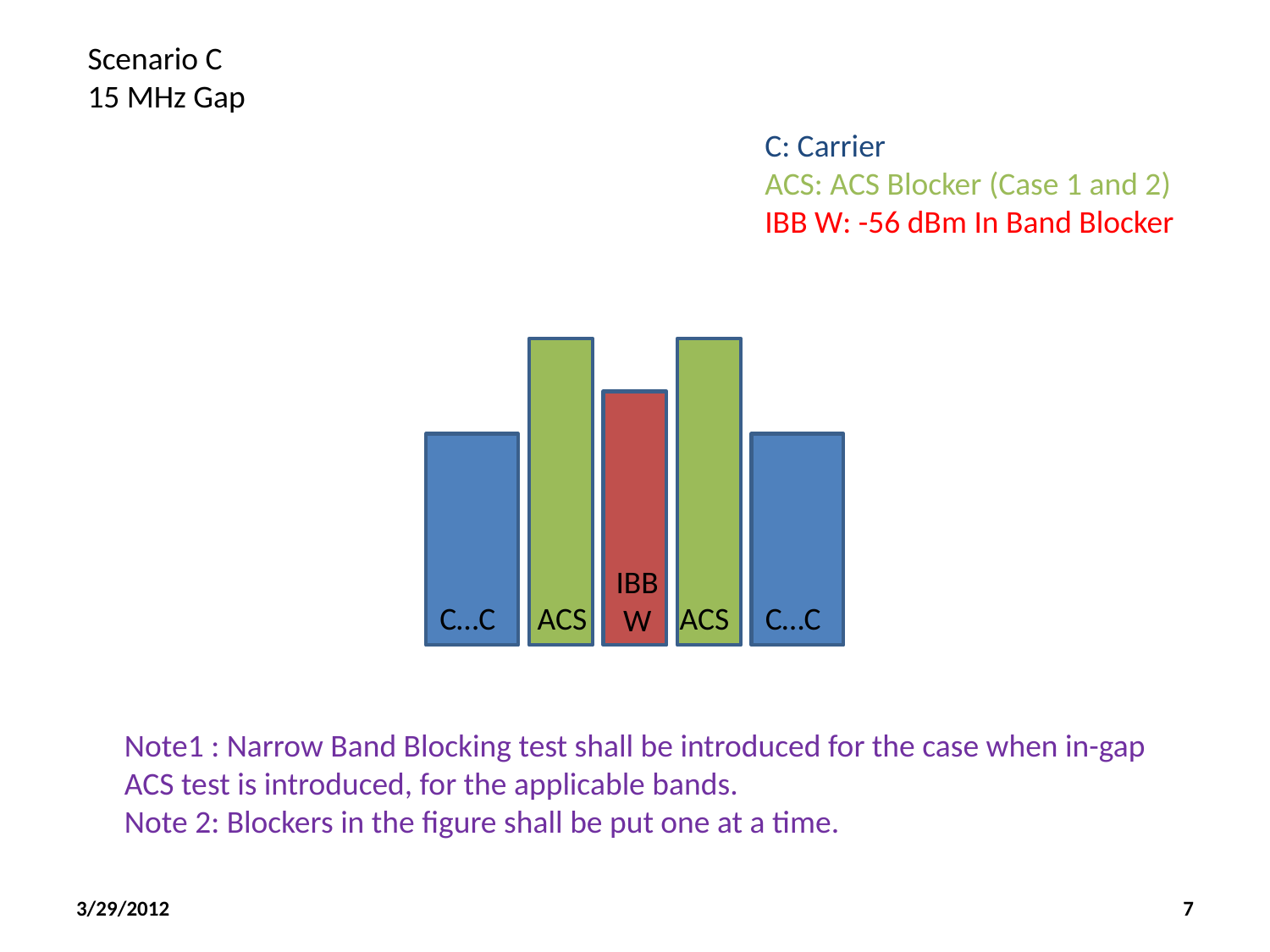

Scenario C
15 MHz Gap
C: Carrier
ACS: ACS Blocker (Case 1 and 2)
IBB W: -56 dBm In Band Blocker

IBB
W

C…C

C…C
ACS
ACS
Note1 : Narrow Band Blocking test shall be introduced for the case when in-gap ACS test is introduced, for the applicable bands.
Note 2: Blockers in the figure shall be put one at a time.
3/29/2012
7